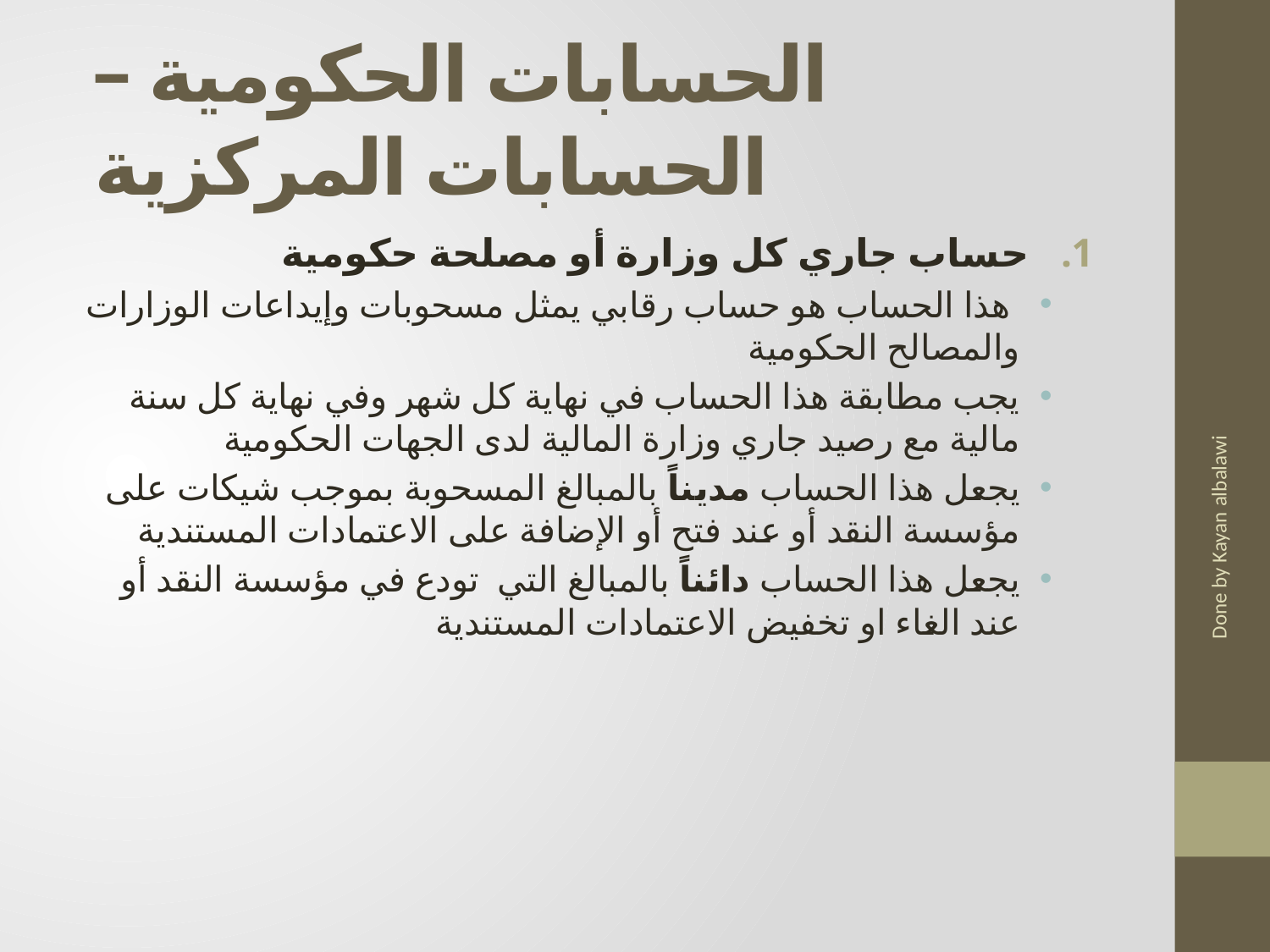

# الحسابات الحكومية –  الحسابات المركزية
حساب جاري كل وزارة أو مصلحة حكومية
 هذا الحساب هو حساب رقابي يمثل مسحوبات وإيداعات الوزارات والمصالح الحكومية
يجب مطابقة هذا الحساب في نهاية كل شهر وفي نهاية كل سنة مالية مع رصيد جاري وزارة المالية لدى الجهات الحكومية
يجعل هذا الحساب مديناً بالمبالغ المسحوبة بموجب شيكات على مؤسسة النقد أو عند فتح أو الإضافة على الاعتمادات المستندية
يجعل هذا الحساب دائناً بالمبالغ التي  تودع في مؤسسة النقد أو عند الغاء او تخفيض الاعتمادات المستندية
Done by Kayan albalawi